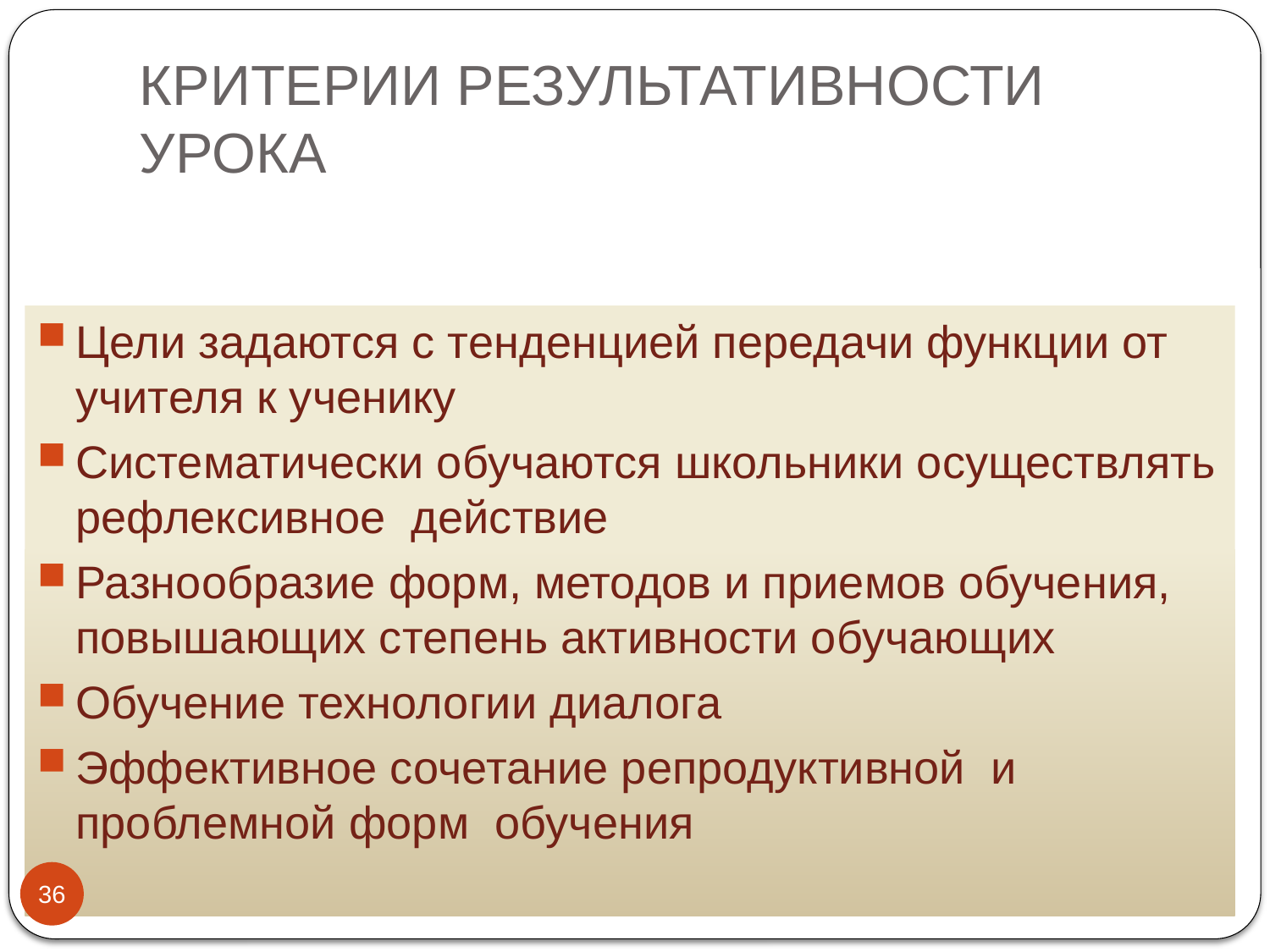

# КРИТЕРИИ РЕЗУЛЬТАТИВНОСТИ УРОКА
Цели задаются с тенденцией передачи функции от учителя к ученику
Систематически обучаются школьники осуществлять рефлексивное  действие
Разнообразие форм, методов и приемов обучения, повышающих степень активности обучающих
Обучение технологии диалога
Эффективное сочетание репродуктивной  и  проблемной форм  обучения
Ковалева С.Я., к.п.н., доц. ГБОУ ВПО АСОУ
36